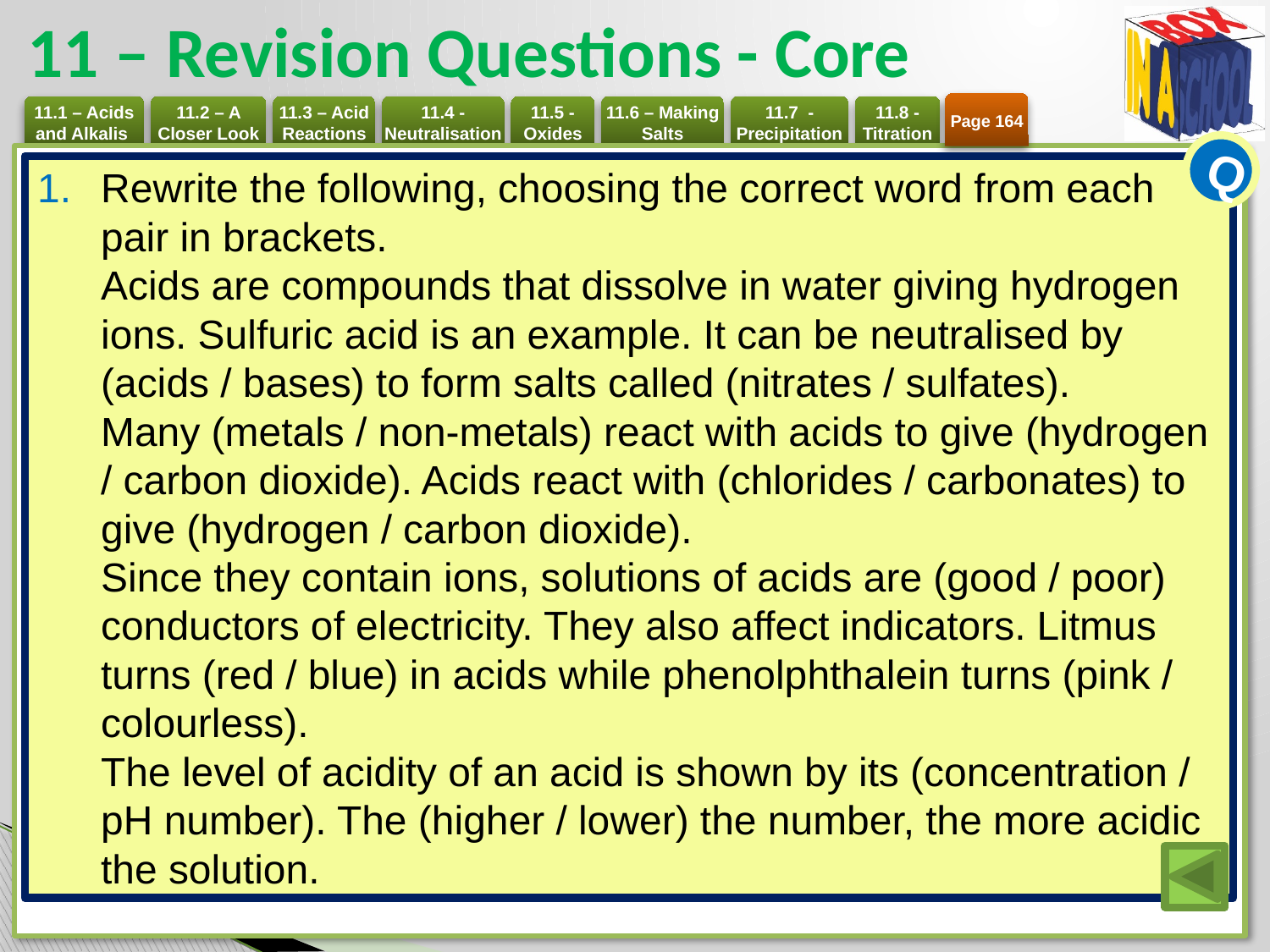

# 11 – Revision Questions - Core
Page 164
Q
Rewrite the following, choosing the correct word from each pair in brackets.
Acids are compounds that dissolve in water giving hydrogen ions. Sulfuric acid is an example. It can be neutralised by (acids / bases) to form salts called (nitrates / sulfates).
Many (metals / non-metals) react with acids to give (hydrogen / carbon dioxide). Acids react with (chlorides / carbonates) to give (hydrogen / carbon dioxide).
Since they contain ions, solutions of acids are (good / poor) conductors of electricity. They also affect indicators. Litmus turns (red / blue) in acids while phenolphthalein turns (pink / colourless).
The level of acidity of an acid is shown by its (concentration / pH number). The (higher / lower) the number, the more acidic the solution.